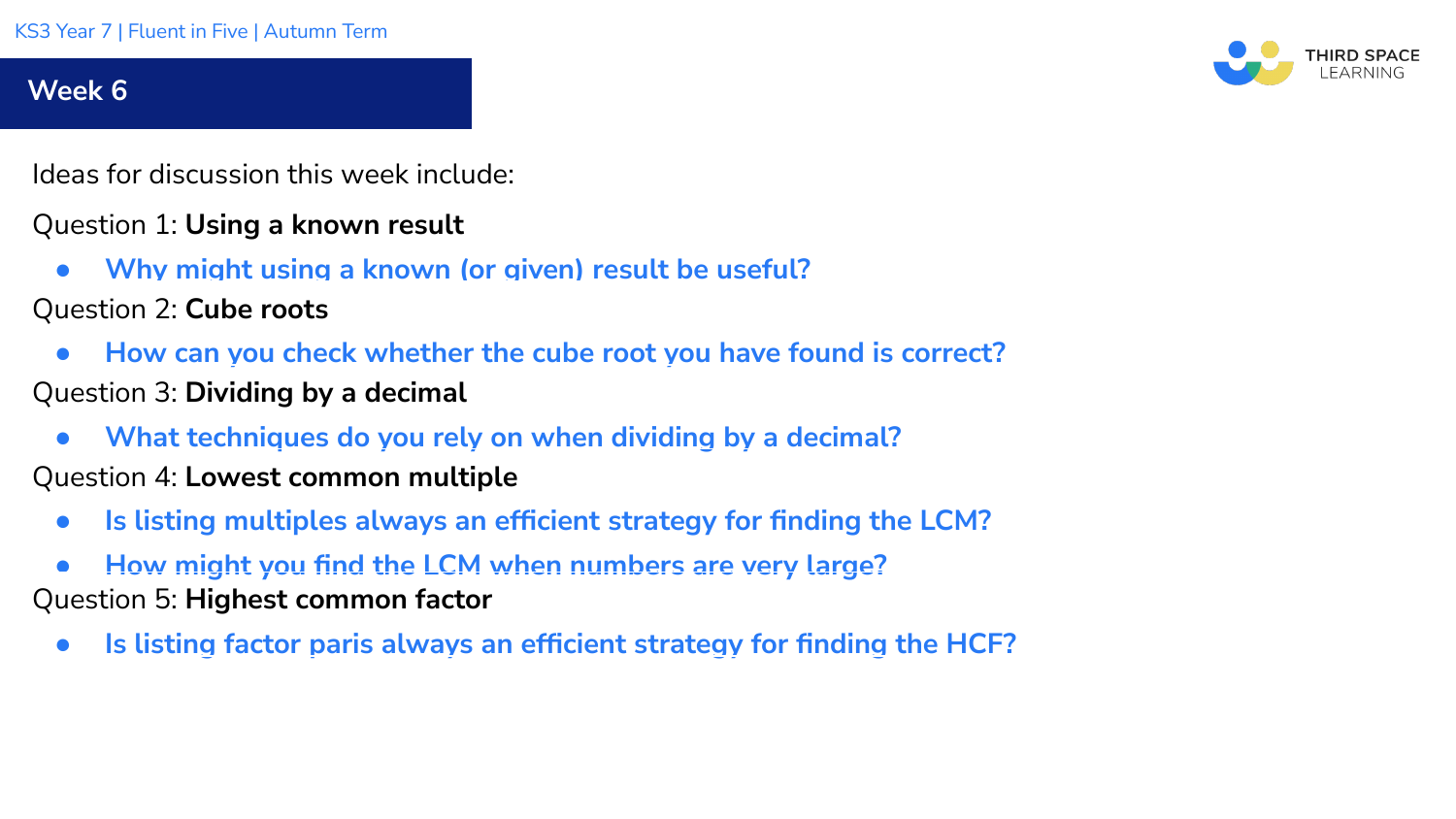

Week 6
| Ideas for discussion this week include: |
| --- |
| Question 1: Using a known result Why might using a known (or given) result be useful? |
| Question 2: Cube roots How can you check whether the cube root you have found is correct? |
| Question 3: Dividing by a decimal What techniques do you rely on when dividing by a decimal? |
| Question 4: Lowest common multiple Is listing multiples always an efficient strategy for finding the LCM? How might you find the LCM when numbers are very large? |
| Question 5: Highest common factor Is listing factor paris always an efficient strategy for finding the HCF? |